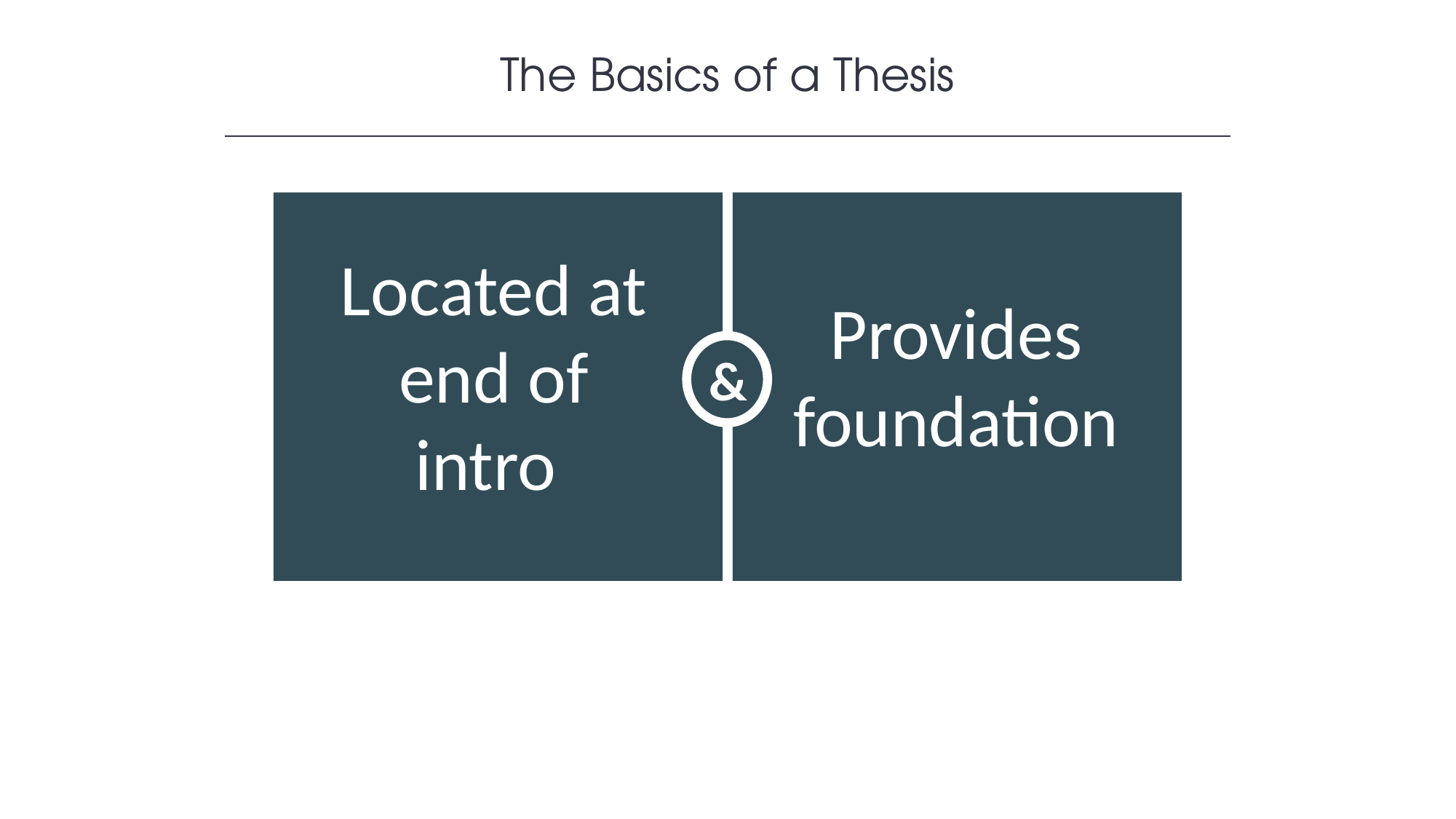

The Basics of a Thesis
HAWKES LEARNING

&
Located at end of intro
Provides foundation